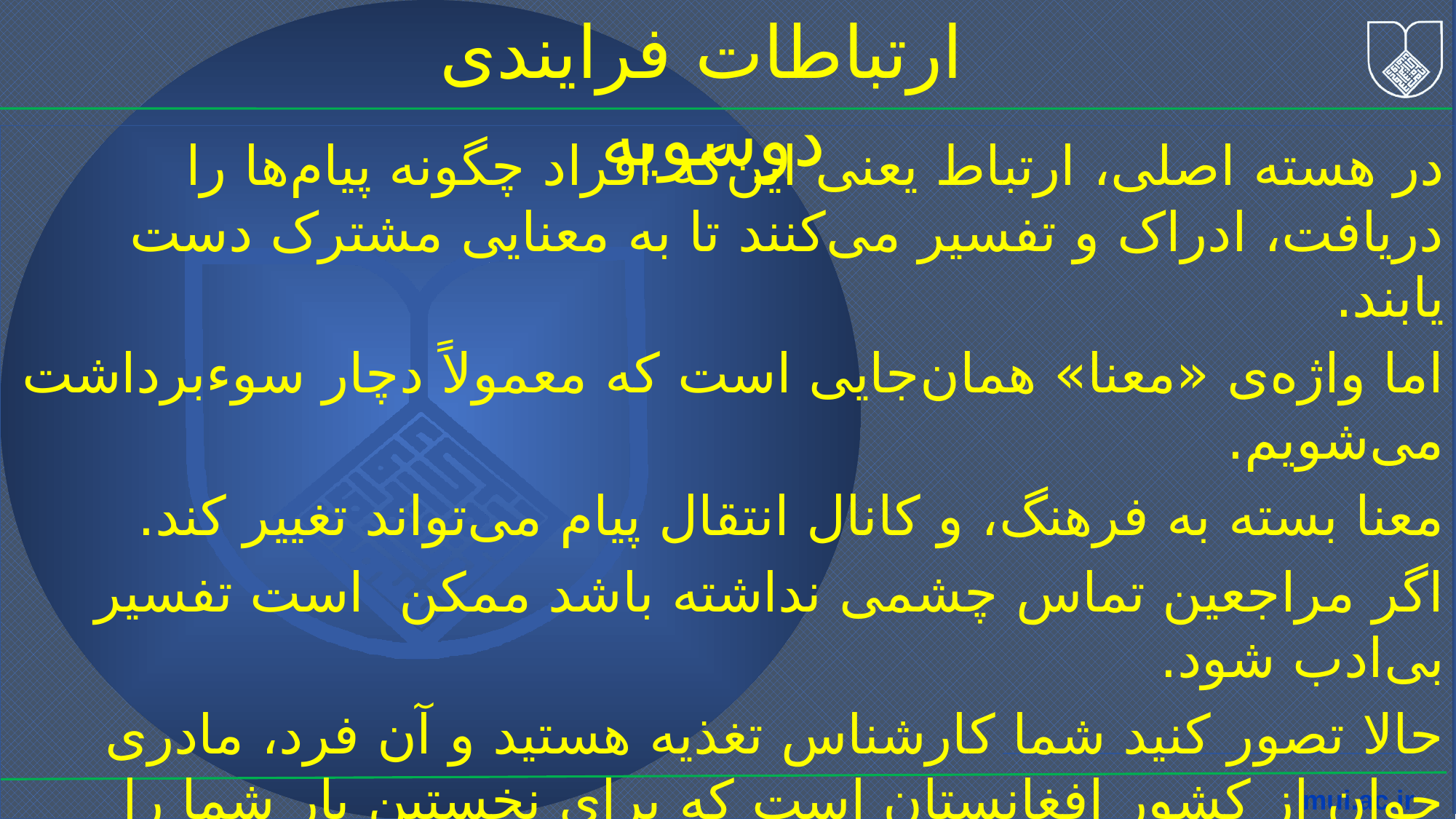

ارتباطات فرایندی دوسویه
در هسته‌ اصلی، ارتباط یعنی این‌که افراد چگونه پیام‌ها را دریافت، ادراک و تفسیر می‌کنند تا به معنایی مشترک دست یابند.
اما واژه‌ی «معنا» همان‌جایی است که معمولاً دچار سوءبرداشت می‌شویم.
معنا بسته به فرهنگ، و کانال انتقال پیام می‌تواند تغییر کند.
اگر مراجعین تماس چشمی نداشته باشد ممکن  است تفسیر بی‌ادب شود.
حالا تصور کنید شما کارشناس تغذیه هستید و آن فرد، مادری جوان از کشور افغانستان است که برای نخستین بار شما را ملاقات می‌کند.
در فرهنگ او، عدم تماس چشمی و صحبت نکردن مگر در پاسخ به سؤال، نشانه‌ای از احترام است.